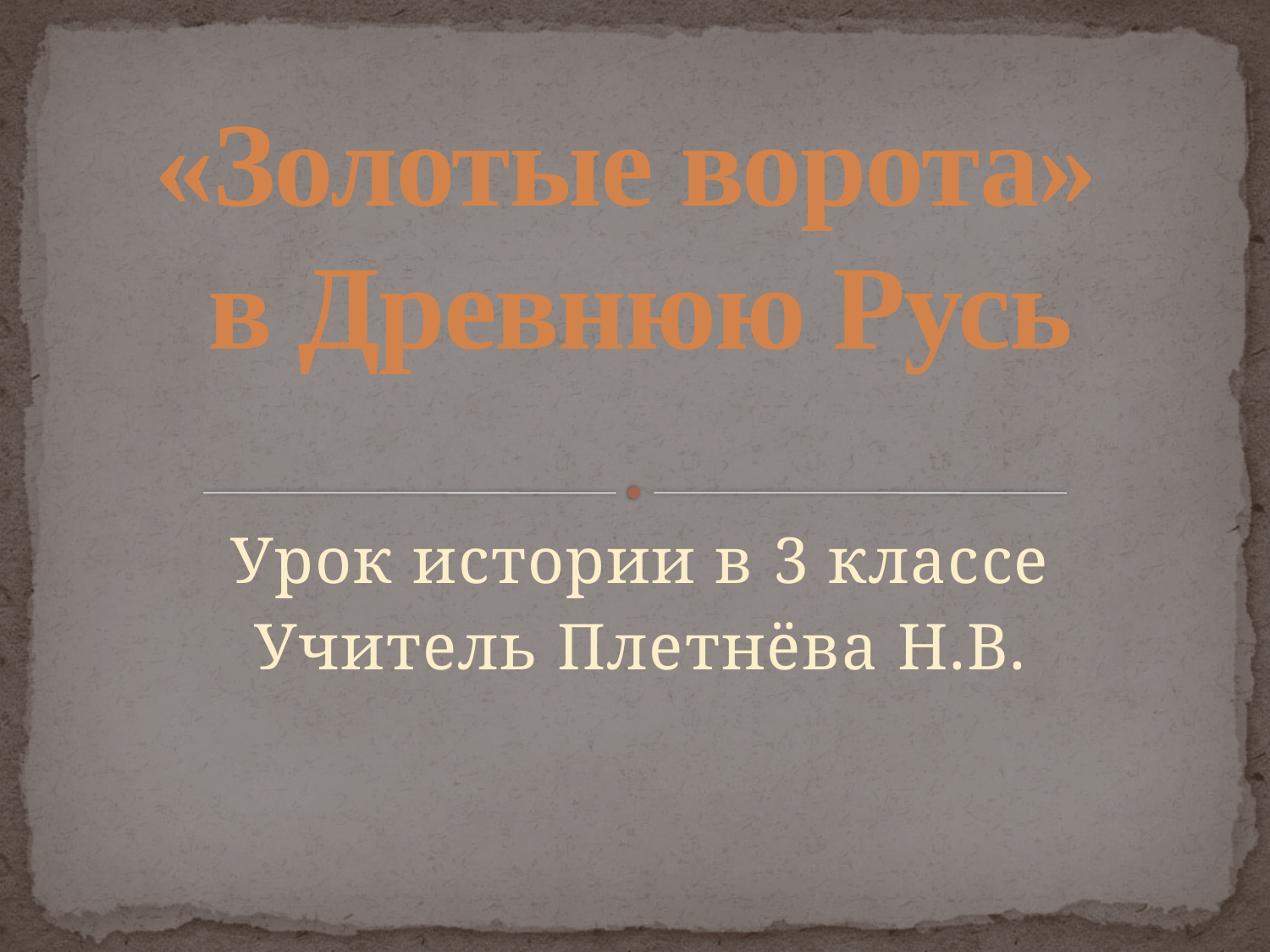

# «Золотые ворота» в Древнюю Русь
Урок истории в 3 классе
Учитель Плетнёва Н.В.